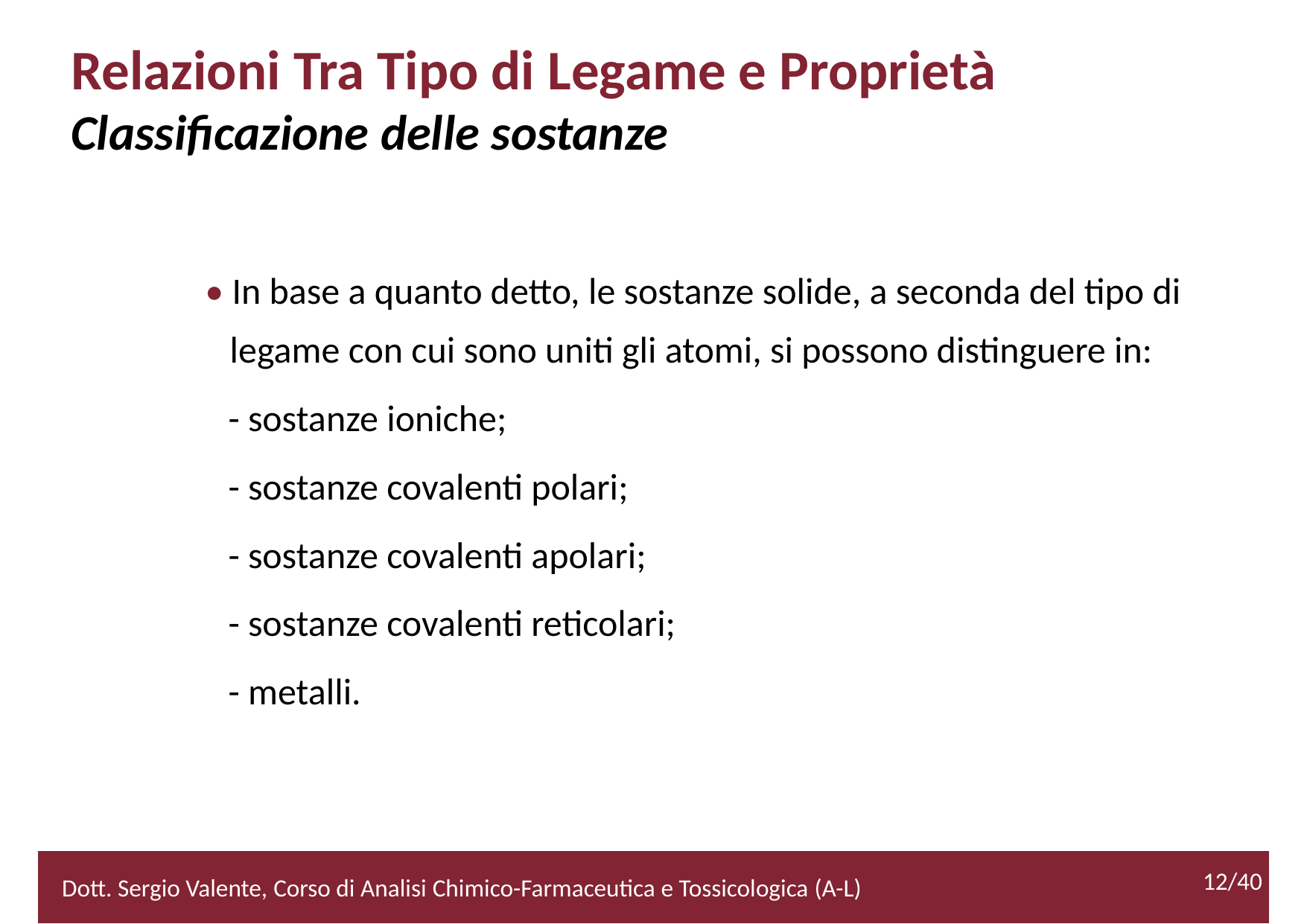

Relazioni Tra Tipo di Legame e Proprietà
Classificazione delle sostanze
• In base a quanto detto, le sostanze solide, a seconda del tipo di

		legame con cui sono uniti gli atomi, si possono distinguere in:

	- sostanze ioniche;

	- sostanze covalenti polari;

	- sostanze covalenti apolari;

	- sostanze covalenti reticolari;

	- metalli.

12/40
2/52
Dott. Sergio Valente, Corso di Analisi Chimico-Farmaceutica e Tossicologica (A-L)